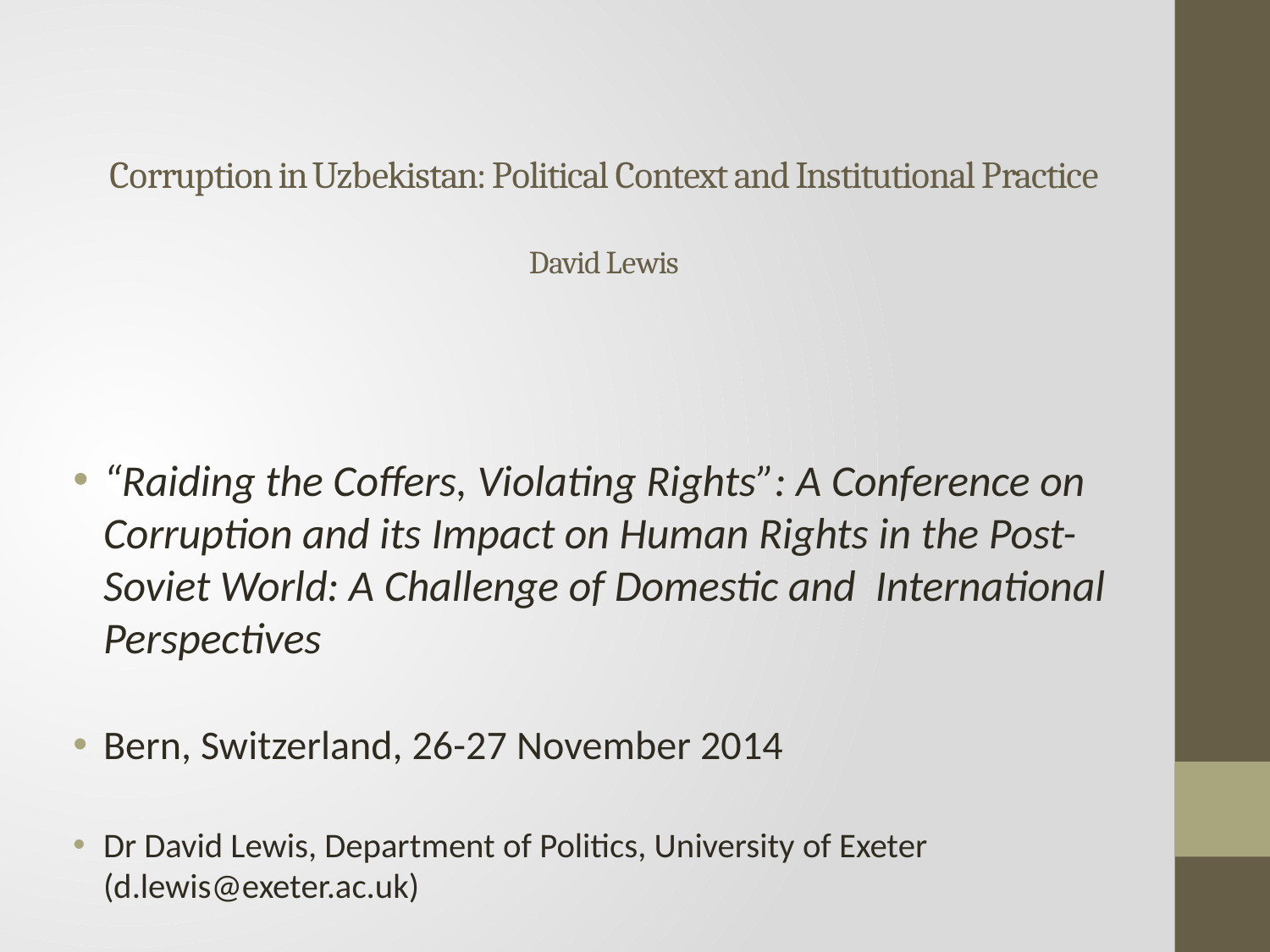

# Corruption in Uzbekistan: Political Context and Institutional Practice David Lewis
“Raiding the Coffers, Violating Rights”: A Conference on Corruption and its Impact on Human Rights in the Post-Soviet World: A Challenge of Domestic and  International Perspectives

Bern, Switzerland, 26-27 November 2014

Dr David Lewis, Department of Politics, University of Exeter (d.lewis@exeter.ac.uk)